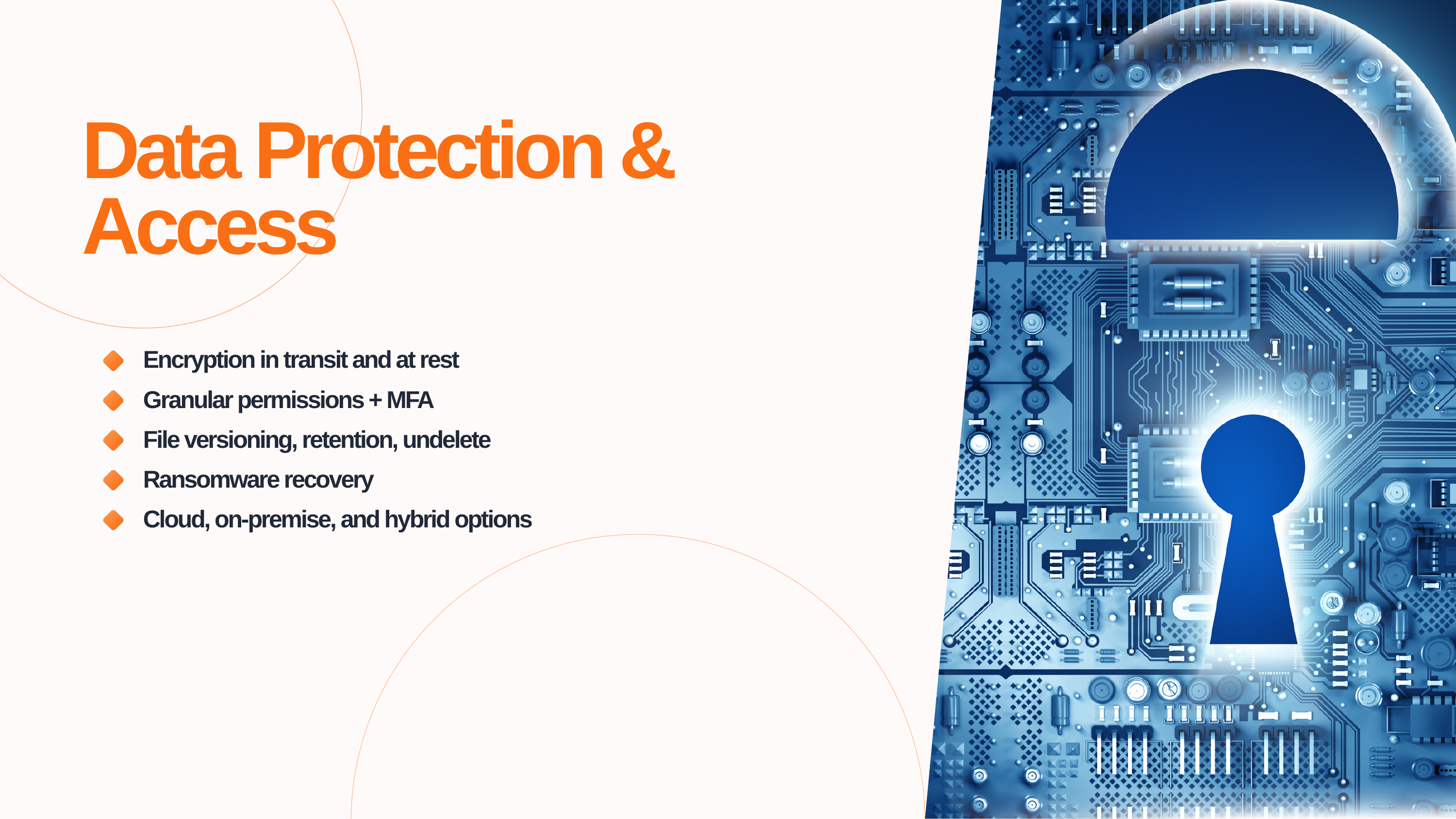

Data Protection & Access
Encryption in transit and at rest

Granular permissions + MFA

File versioning, retention, undelete

Ransomware recovery

Cloud, on-premise, and hybrid options